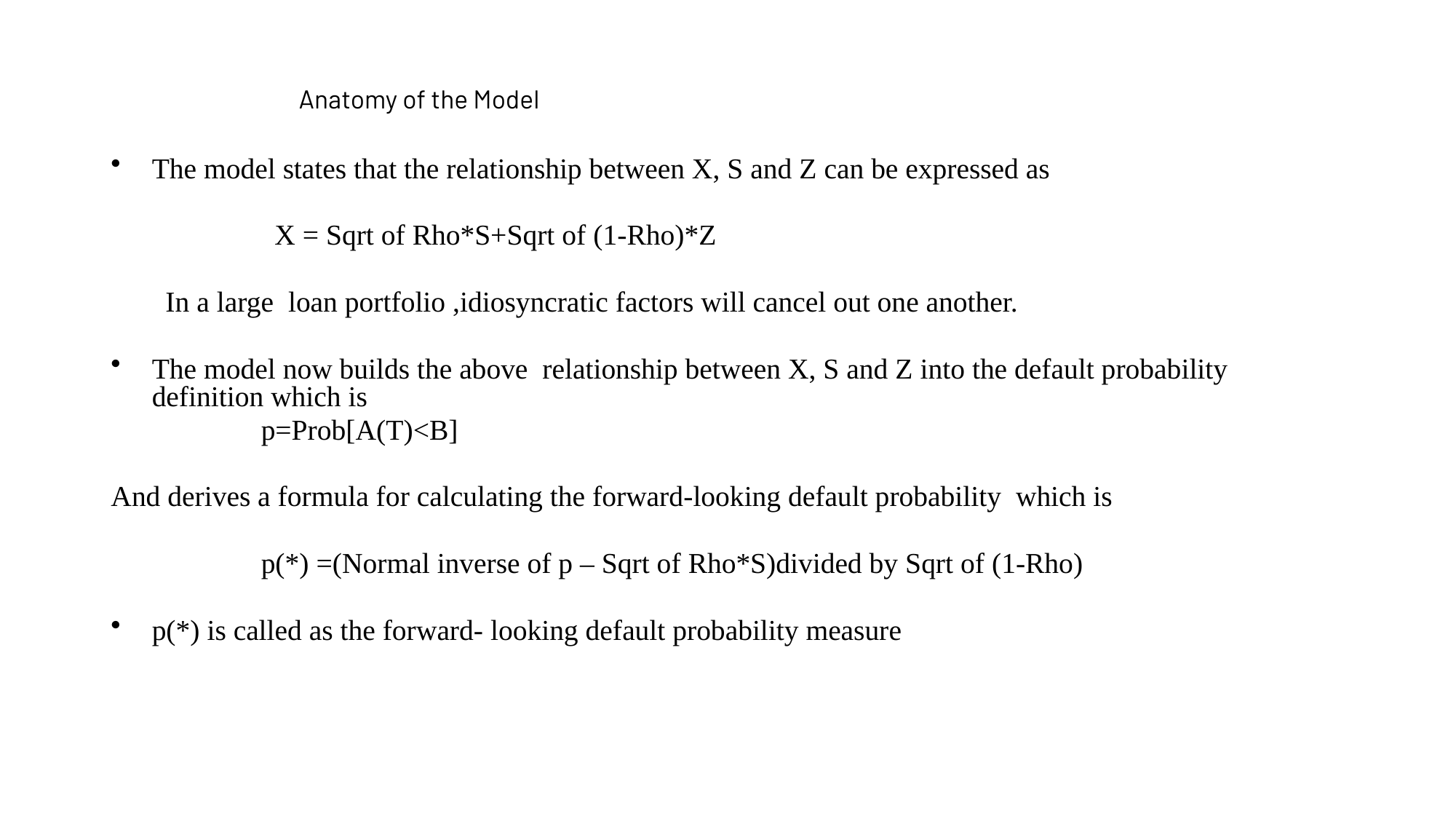

# Anatomy of the Model
The model states that the relationship between X, S and Z can be expressed as

	X = Sqrt of Rho*S+Sqrt of (1-Rho)*Z

In a large  loan portfolio ,idiosyncratic factors will cancel out one another.

The model now builds the above  relationship between X, S and Z into the default probability definition which is
		p=Prob[A(T)<B]

And derives a formula for calculating the forward-looking default probability  which is

		p(*) =(Normal inverse of p – Sqrt of Rho*S)divided by Sqrt of (1-Rho)

p(*) is called as the forward- looking default probability measure